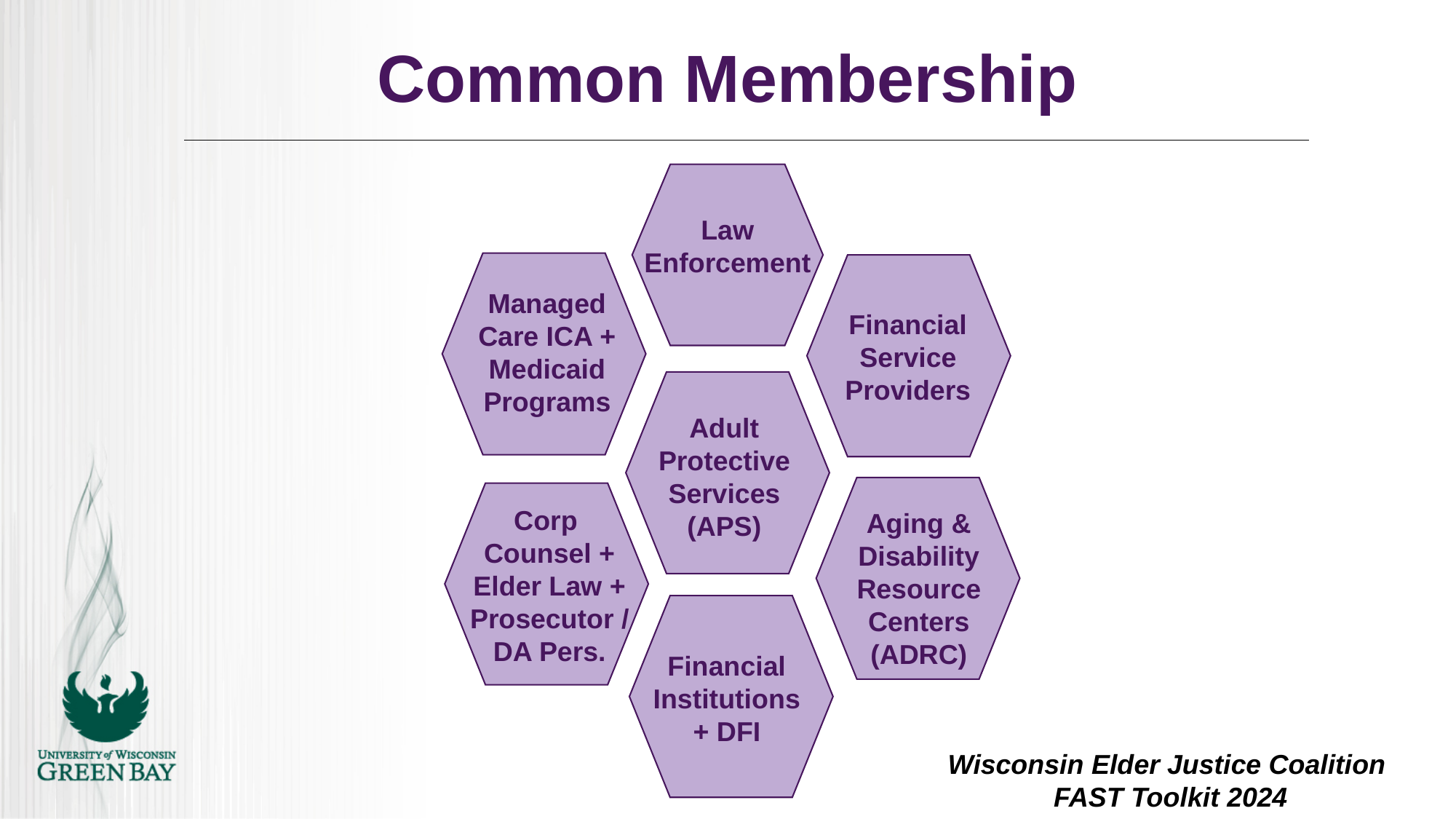

# Common Membership

Law Enforcement

Managed Care ICA + Medicaid Programs
Financial Service Providers

Adult Protective Services (APS)

Corp
Counsel + Elder Law + Prosecutor / DA Pers.
Aging & Disability Resource Centers (ADRC)

Financial Institutions + DFI
Wisconsin Elder Justice Coalition
FAST Toolkit 2024